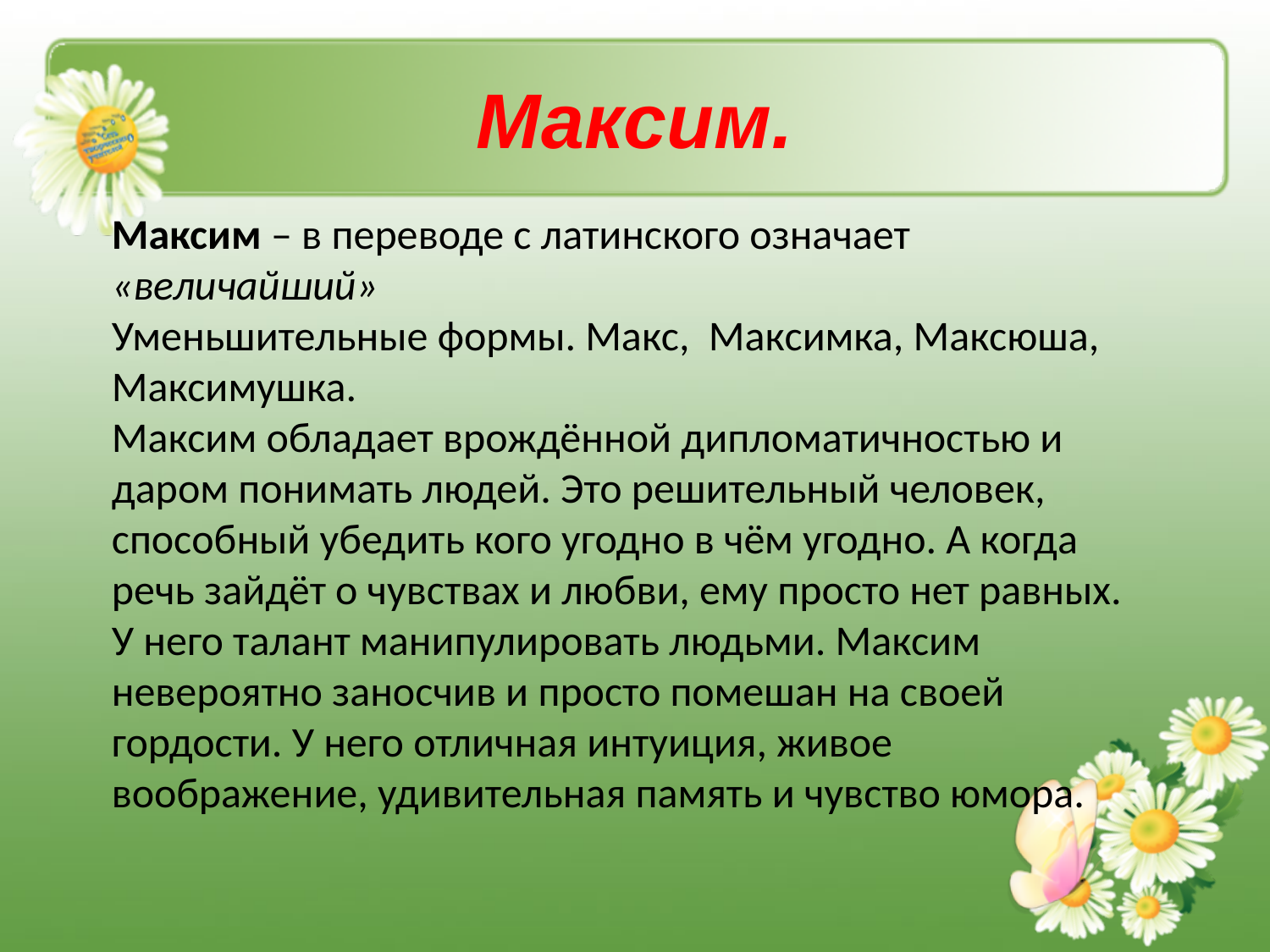

# Максим.
Максим – в переводе с латинского означает «величайший»
Уменьшительные формы. Макс,  Максимка, Максюша, Максимушка.
Максим обладает врождённой дипломатичностью и даром понимать людей. Это решительный человек, способный убедить кого угодно в чём угодно. А когда  речь зайдёт о чувствах и любви, ему просто нет равных. У него талант манипулировать людьми. Максим невероятно заносчив и просто помешан на своей гордости. У него отличная интуиция, живое воображение, удивительная память и чувство юмора.